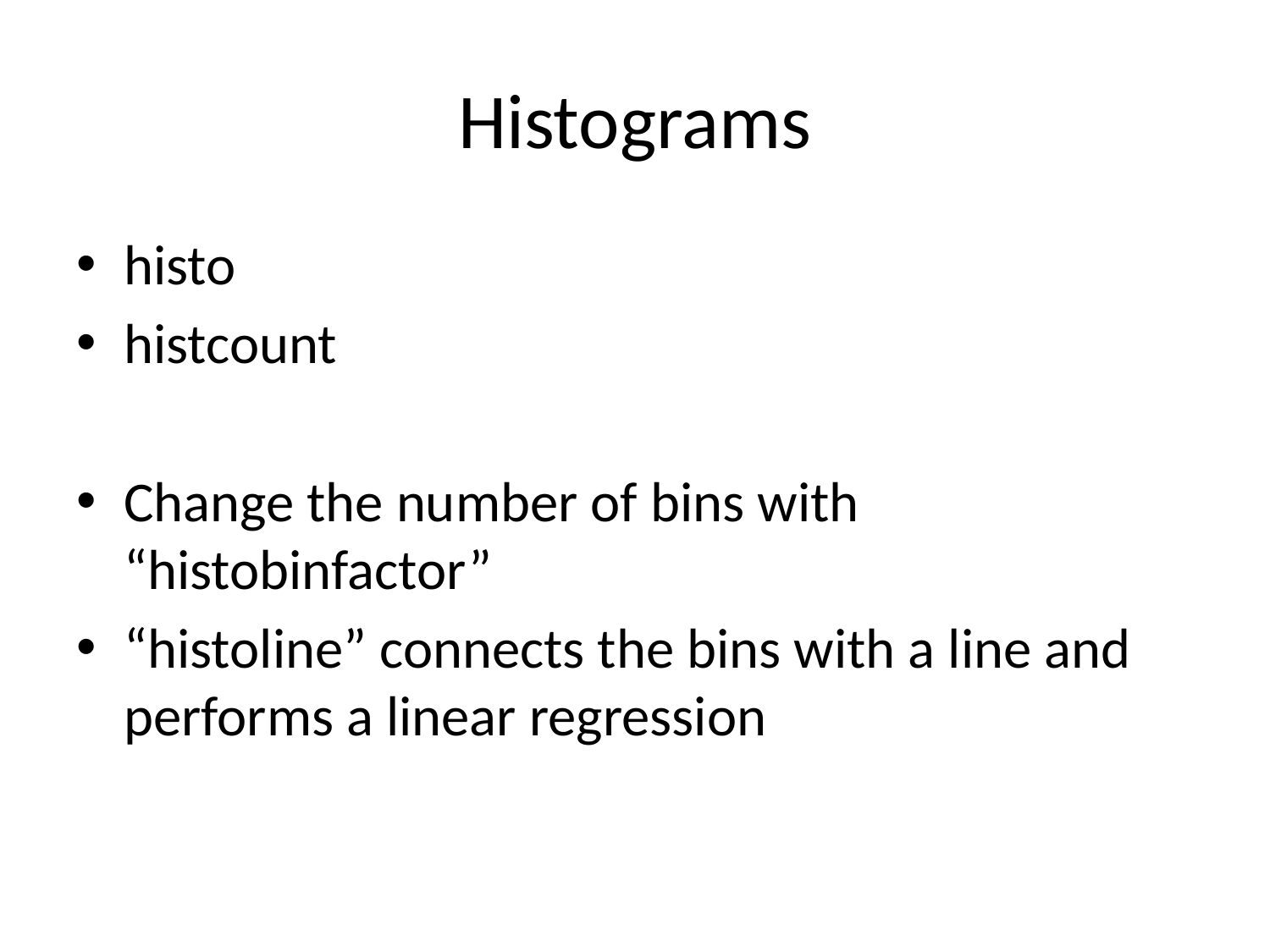

# Histograms
histo
histcount

Change the number of bins with “histobinfactor”
“histoline” connects the bins with a line and performs a linear regression